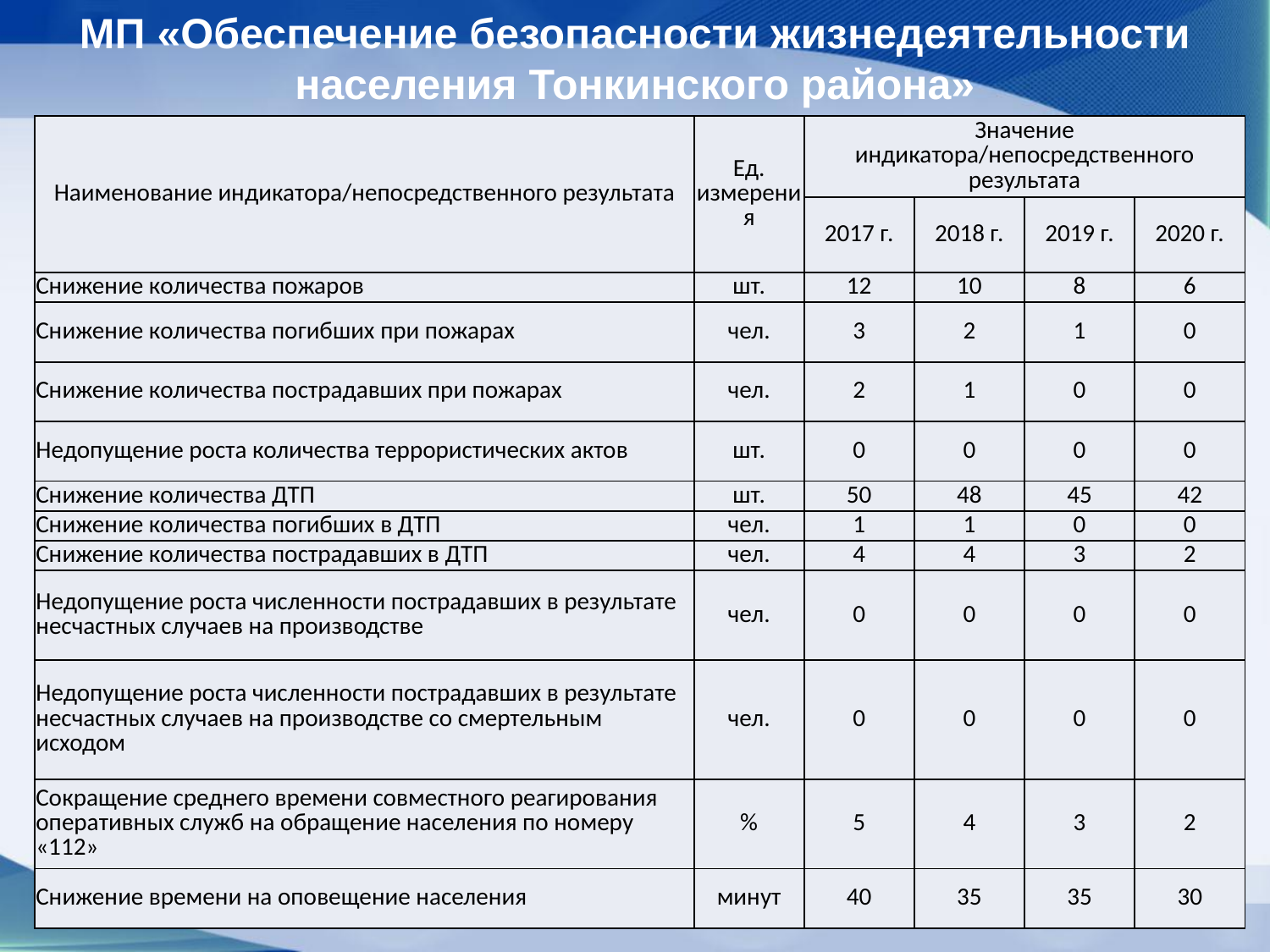

МП «Обеспечение безопасности жизнедеятельности населения Тонкинского района»
| Наименование индикатора/непосредственного результата | Ед. измерения | Значение индикатора/непосредственного результата |  |  |  |
| --- | --- | --- | --- | --- | --- |
|  |  | 2017 г. | 2018 г. | 2019 г. | 2020 г. |
| Снижение количества пожаров | шт. | 12 | 10 | 8 | 6 |
| Снижение количества погибших при пожарах | чел. | 3 | 2 | 1 | 0 |
| Снижение количества пострадавших при пожарах | чел. | 2 | 1 | 0 | 0 |
| Недопущение роста количества террористических актов | шт. | 0 | 0 | 0 | 0 |
| Снижение количества ДТП | шт. | 50 | 48 | 45 | 42 |
| Снижение количества погибших в ДТП | чел. | 1 | 1 | 0 | 0 |
| Снижение количества пострадавших в ДТП | чел. | 4 | 4 | 3 | 2 |
| Недопущение роста численности пострадавших в результате несчастных случаев на производстве | чел. | 0 | 0 | 0 | 0 |
| Недопущение роста численности пострадавших в результате несчастных случаев на производстве со смертельным исходом | чел. | 0 | 0 | 0 | 0 |
| Сокращение среднего времени совместного реагирования оперативных служб на обращение населения по номеру «112» | % | 5 | 4 | 3 | 2 |
| Снижение времени на оповещение населения | минут | 40 | 35 | 35 | 30 |